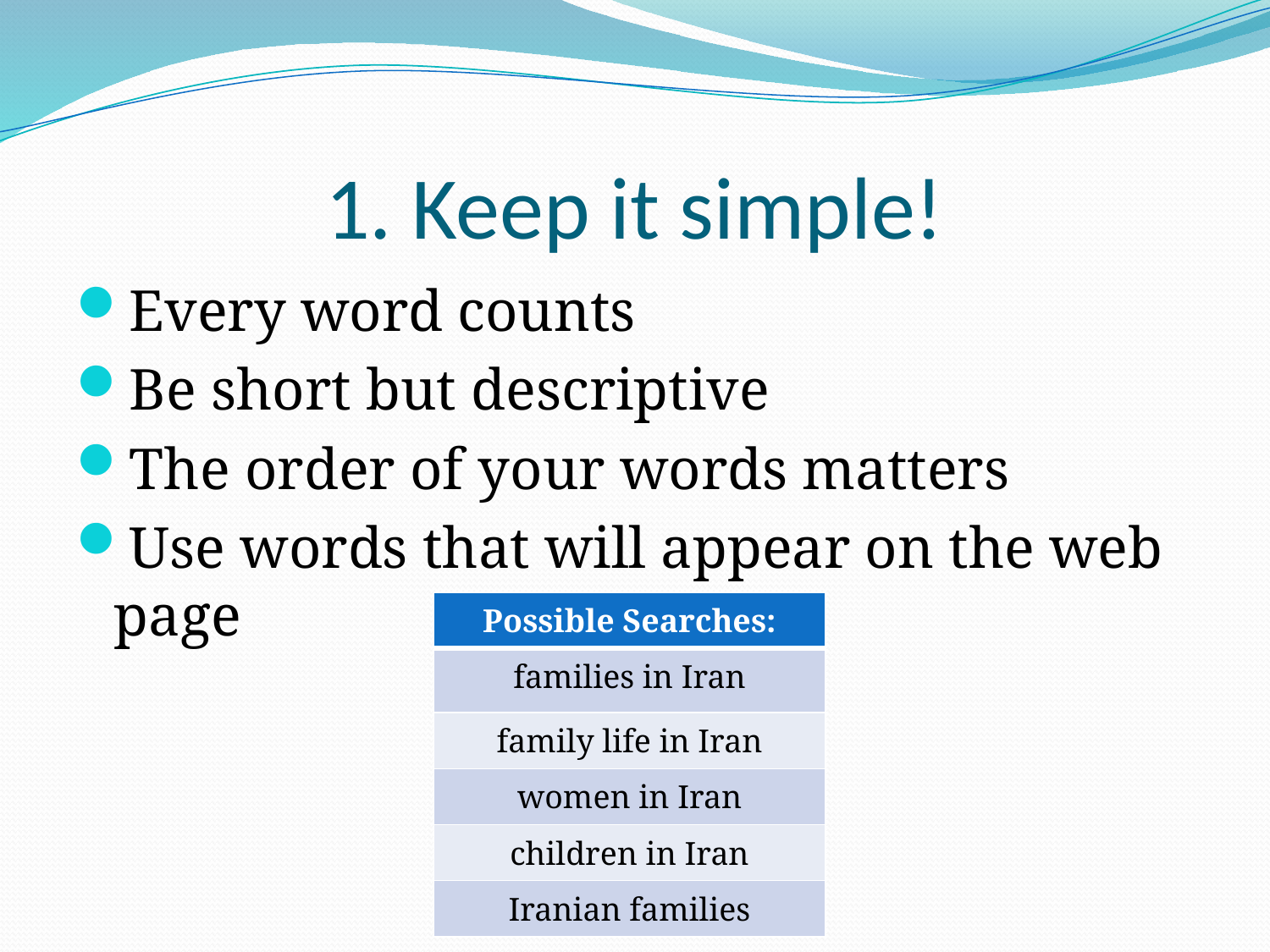

# 1. Keep it simple!
Every word counts
Be short but descriptive
The order of your words matters
Use words that will appear on the web page

| Possible Searches: |
| --- |
| families in Iran |
| family life in Iran |
| women in Iran |
| children in Iran |
| Iranian families |